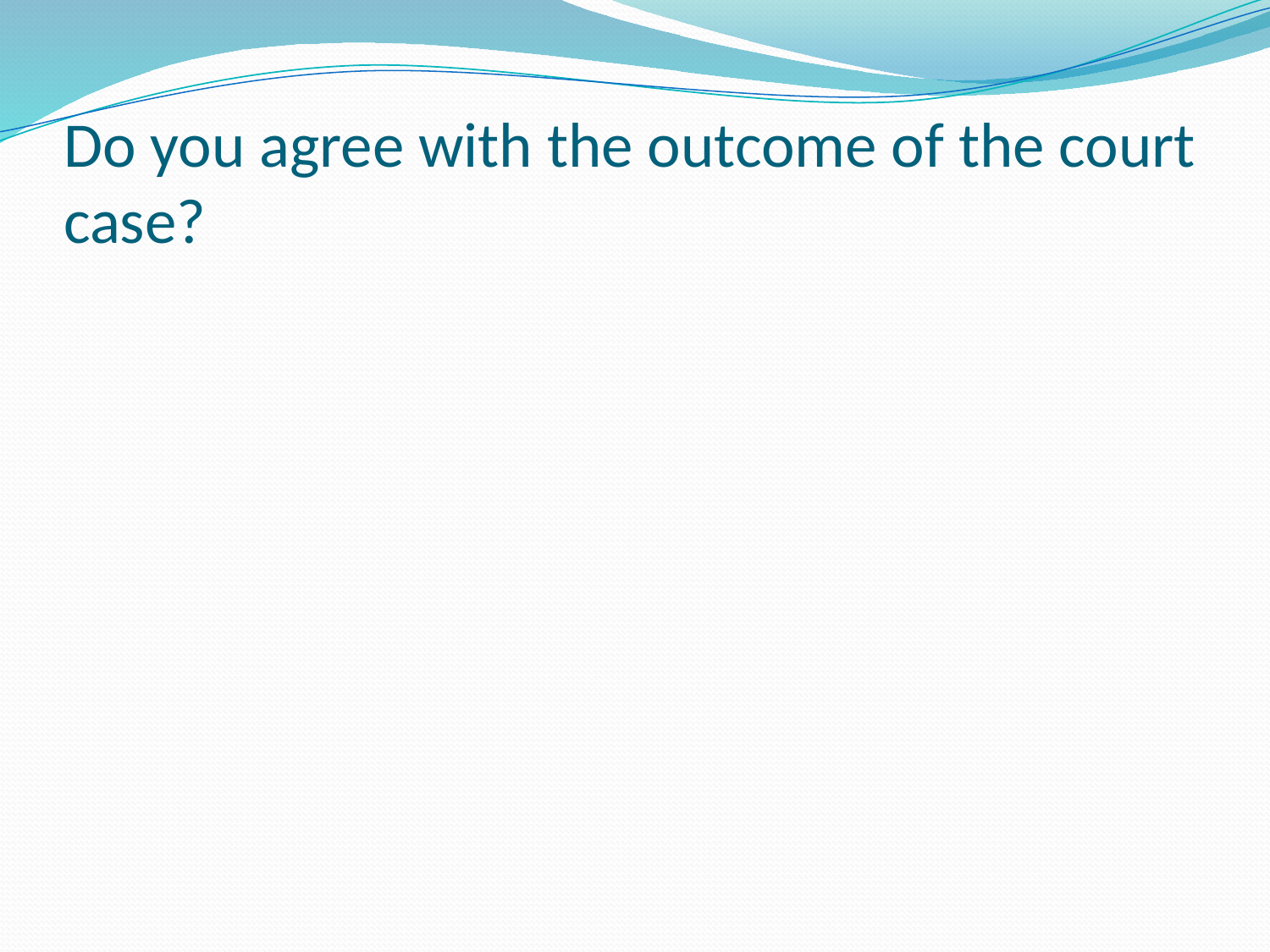

# Do you agree with the outcome of the court case?